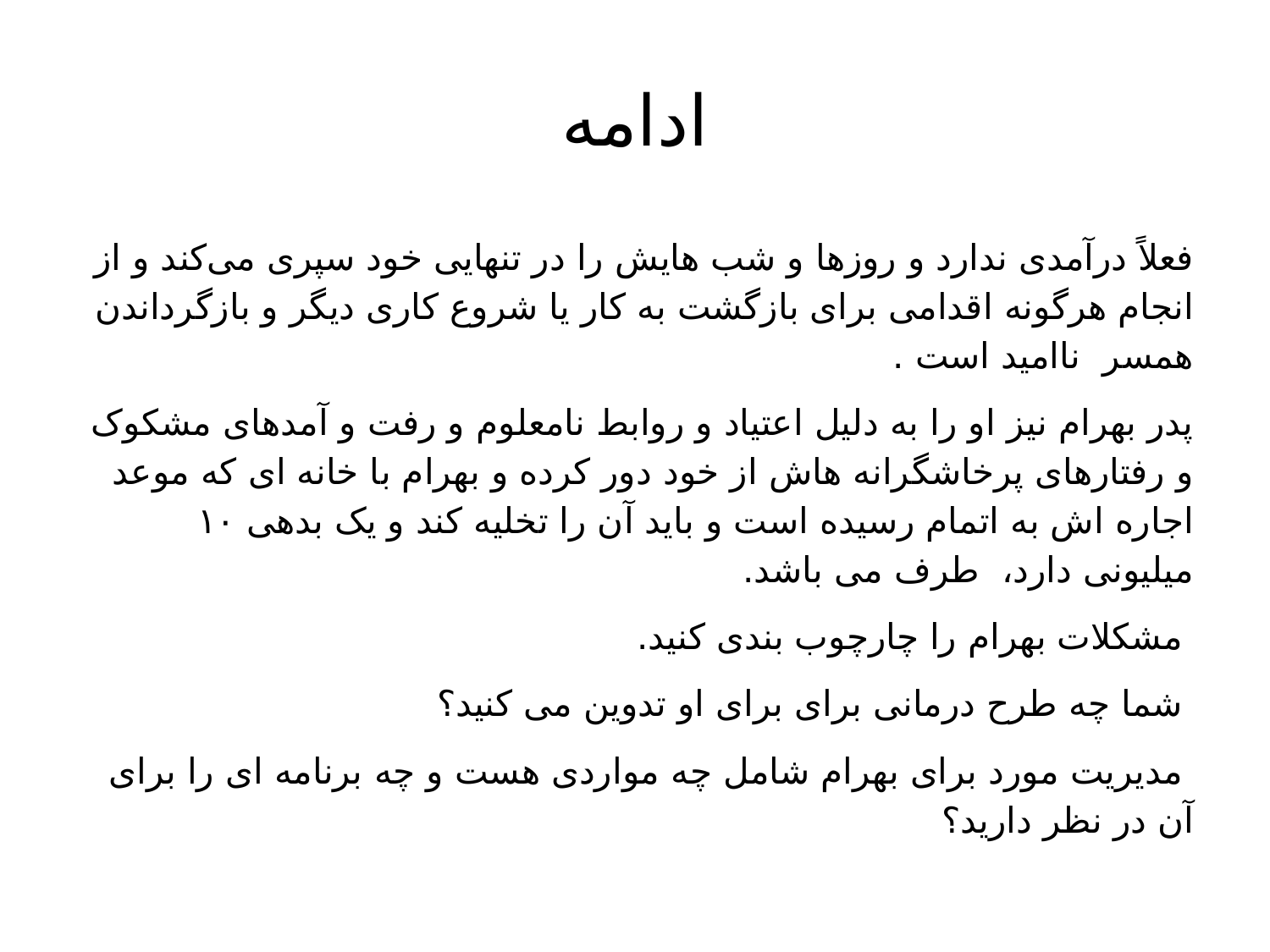

# ادامه
فعلاً درآمدی ندارد و روزها و شب هایش را در تنهایی خود سپری می‌کند و از انجام هرگونه اقدامی برای بازگشت به کار یا شروع کاری دیگر و بازگرداندن همسر  ناامید است .
پدر بهرام نیز او را به دلیل اعتیاد و روابط نامعلوم و رفت و آمدهای مشکوک و رفتارهای پرخاشگرانه هاش از خود دور کرده و بهرام با خانه ای که موعد اجاره اش به اتمام رسیده است و باید آن را تخلیه کند و یک بدهی ۱۰ میلیونی دارد،  طرف می باشد.
 مشکلات بهرام را چارچوب بندی کنید.
 شما چه طرح درمانی برای برای او تدوین می کنید؟
 مدیریت مورد برای بهرام شامل چه مواردی هست و چه برنامه ای را برای آن در نظر دارید؟